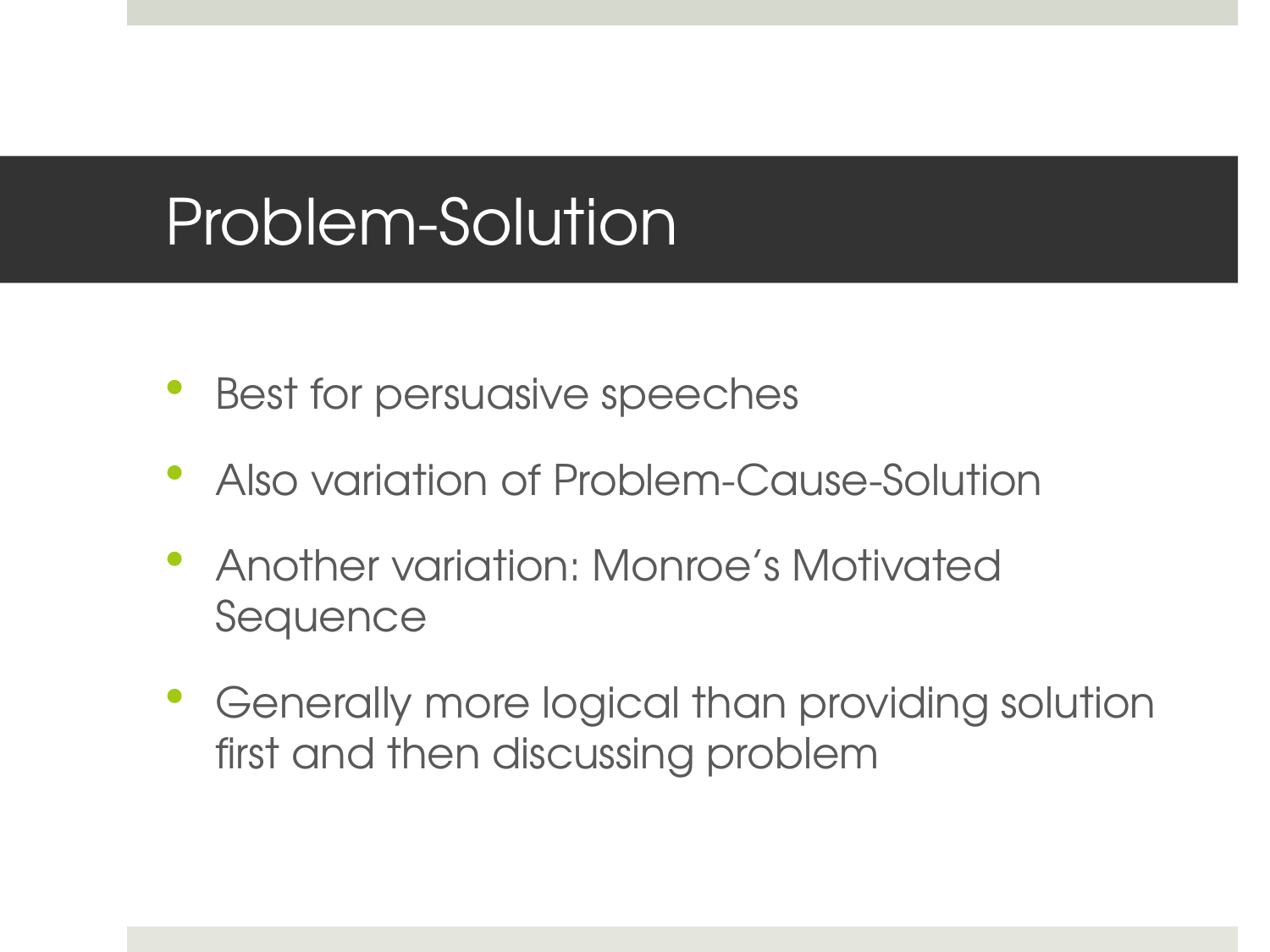

# Problem-Solution
Best for persuasive speeches
Also variation of Problem-Cause-Solution
Another variation: Monroe’s Motivated Sequence
Generally more logical than providing solution first and then discussing problem